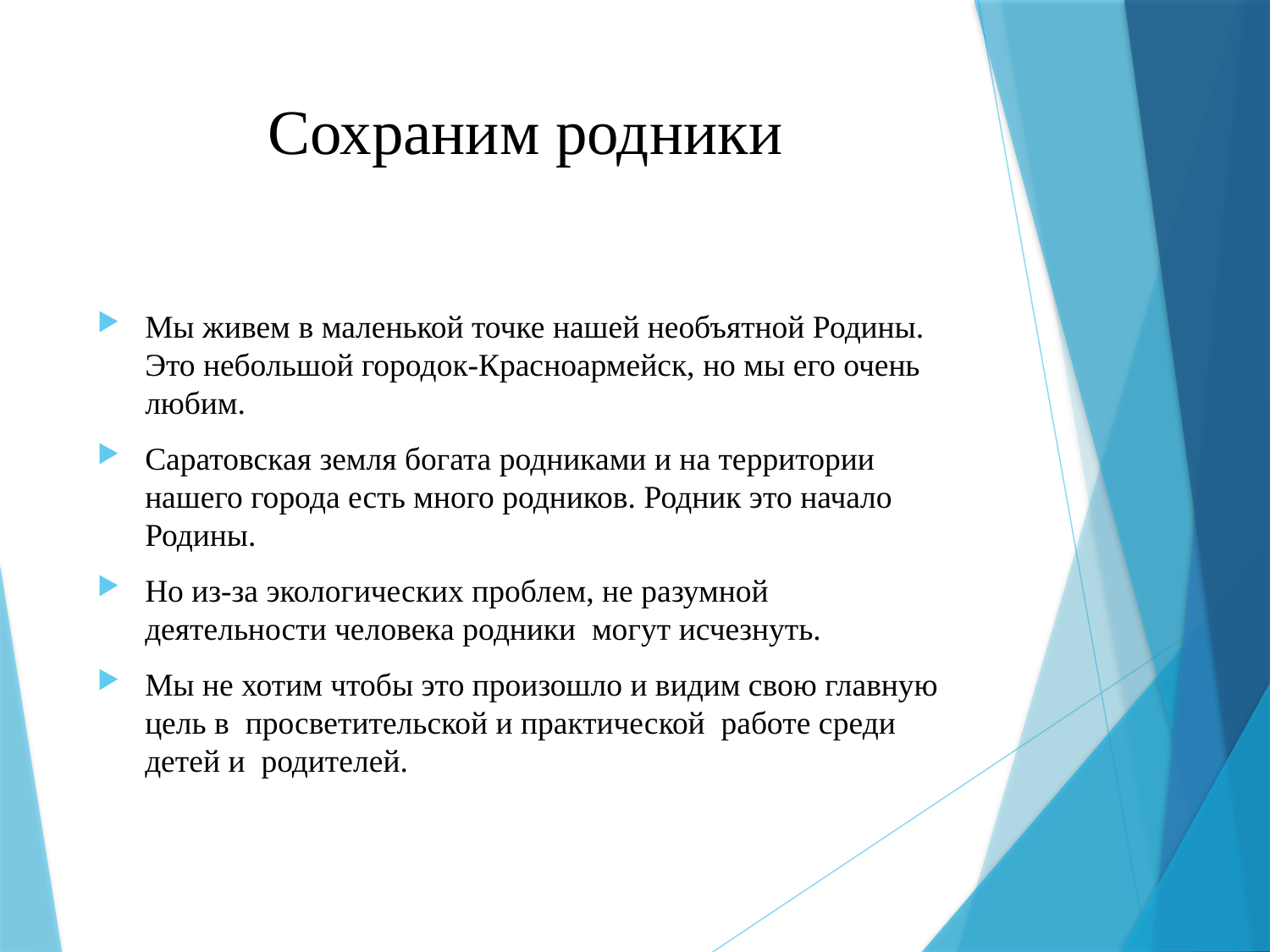

# Сохраним родники
Мы живем в маленькой точке нашей необъятной Родины. Это небольшой городок-Красноармейск, но мы его очень любим.
Саратовская земля богата родниками и на территории нашего города есть много родников. Родник это начало  Родины.
Но из-за экологических проблем, не разумной деятельности человека родники  могут исчезнуть.
Мы не хотим чтобы это произошло и видим свою главную цель в  просветительской и практической  работе среди детей и  родителей.